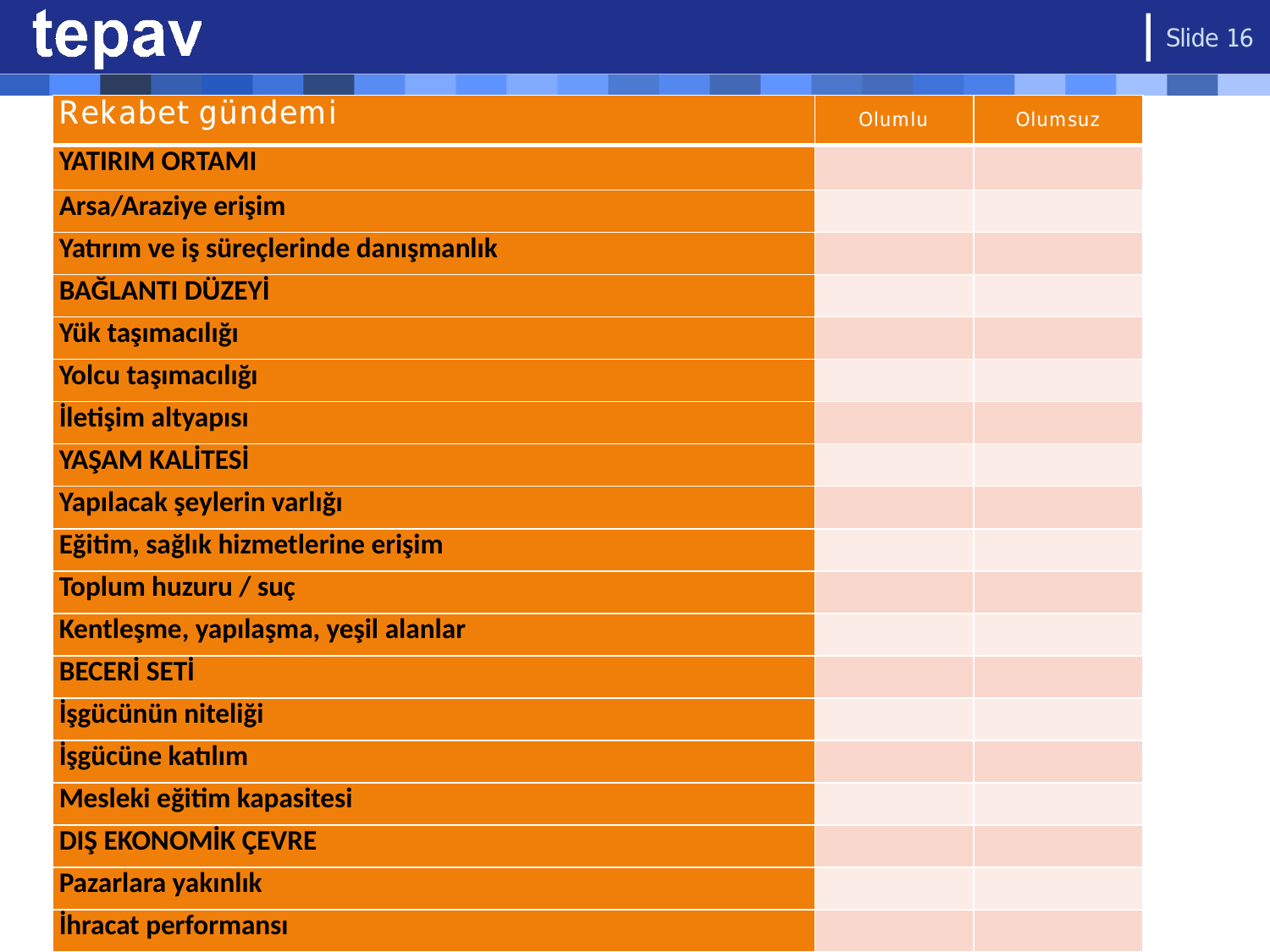

Slide 16
| Rekabet gündemi | Olumlu | Olumsuz |
| --- | --- | --- |
| YATIRIM ORTAMI |  |  |
| Arsa/Araziye erişim |  |  |
| Yatırım ve iş süreçlerinde danışmanlık |  |  |
| BAĞLANTI DÜZEYİ |  |  |
| Yük taşımacılığı |  |  |
| Yolcu taşımacılığı |  |  |
| İletişim altyapısı |  |  |
| YAŞAM KALİTESİ |  |  |
| Yapılacak şeylerin varlığı |  |  |
| Eğitim, sağlık hizmetlerine erişim |  |  |
| Toplum huzuru / suç |  |  |
| Kentleşme, yapılaşma, yeşil alanlar |  |  |
| BECERİ SETİ |  |  |
| İşgücünün niteliği |  |  |
| İşgücüne katılım |  |  |
| Mesleki eğitim kapasitesi |  |  |
| DIŞ EKONOMİK ÇEVRE |  |  |
| Pazarlara yakınlık |  |  |
| İhracat performansı |  |  |